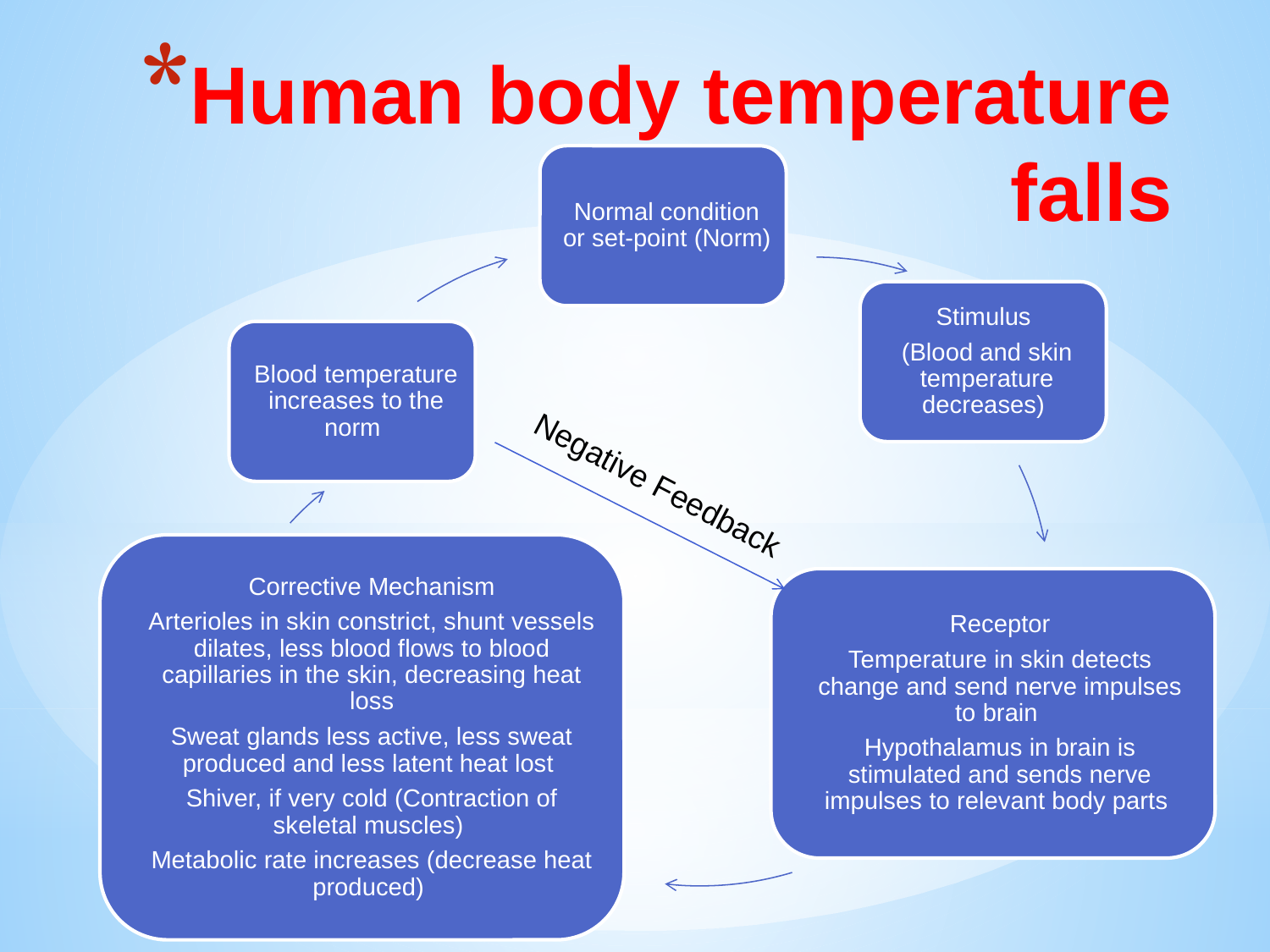

# Human body temperature falls
Normal condition or set-point (Norm)
Stimulus
(Blood and skin temperature decreases)
Receptor
Temperature in skin detects change and send nerve impulses to brain
Hypothalamus in brain is stimulated and sends nerve impulses to relevant body parts
Corrective Mechanism
Arterioles in skin constrict, shunt vessels dilates, less blood flows to blood capillaries in the skin, decreasing heat loss
Sweat glands less active, less sweat produced and less latent heat lost
Shiver, if very cold (Contraction of skeletal muscles)
Metabolic rate increases (decrease heat produced)
Blood temperature increases to the norm
Negative Feedback